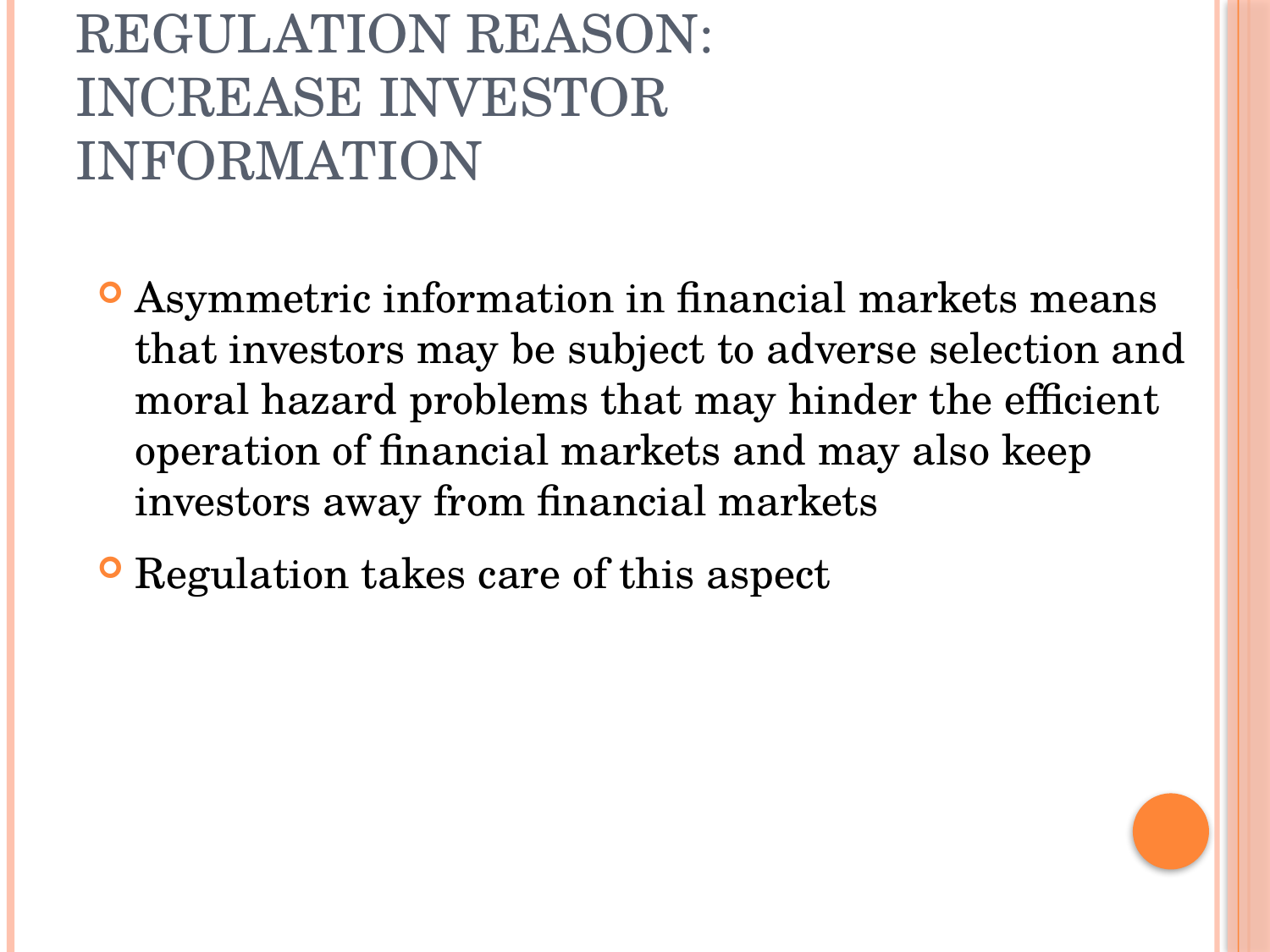

# Regulation Reason: Increase Investor Information
Asymmetric information in financial markets means that investors may be subject to adverse selection and moral hazard problems that may hinder the efficient operation of financial markets and may also keep investors away from financial markets
Regulation takes care of this aspect